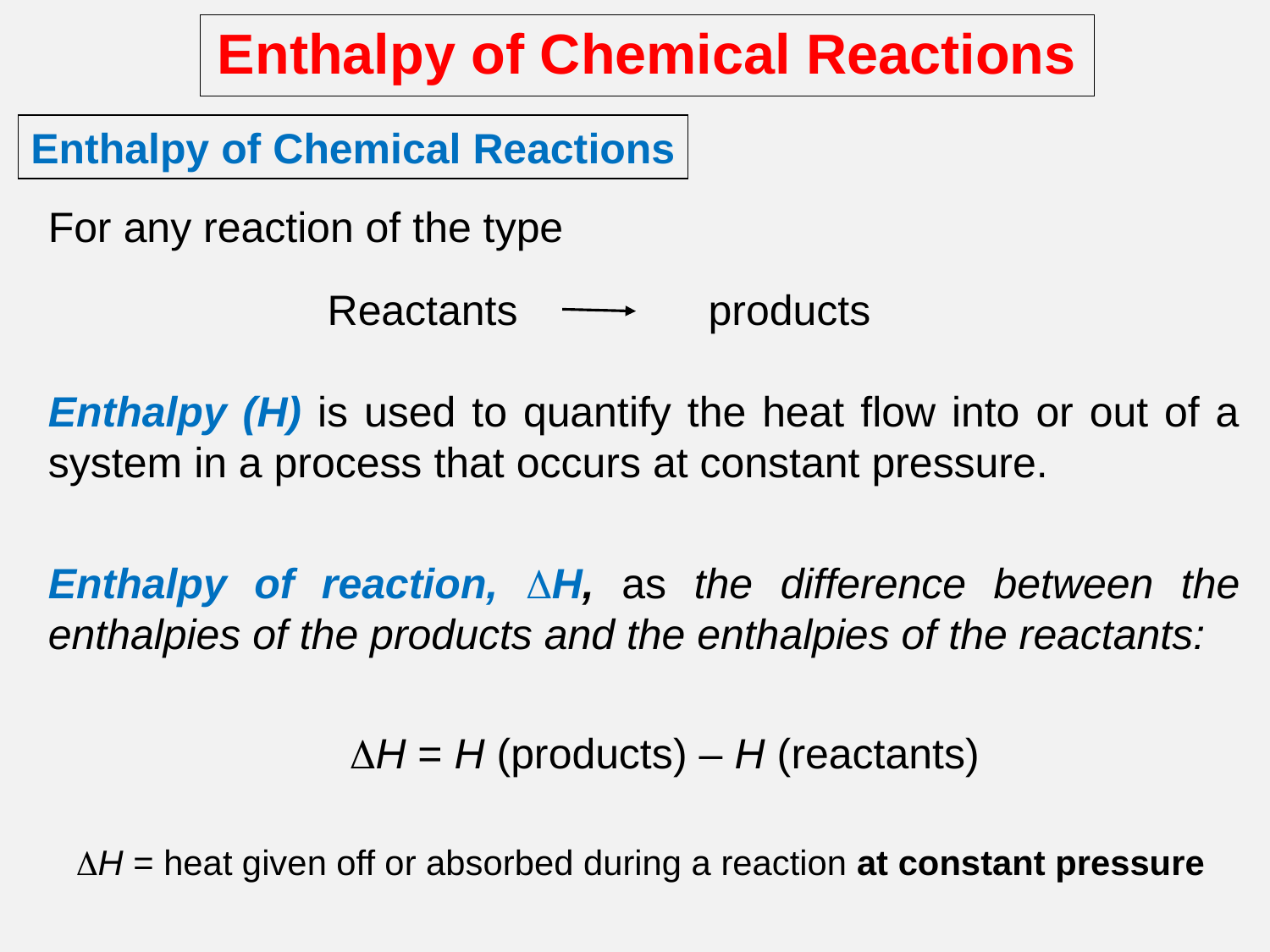

# Enthalpy of Chemical Reactions
Enthalpy of Chemical Reactions
For any reaction of the type
Reactants		products
Enthalpy (H) is used to quantify the heat flow into or out of a system in a process that occurs at constant pressure.
Enthalpy of reaction, ΔH, as the difference between the enthalpies of the products and the enthalpies of the reactants:
ΔH = H (products) – H (reactants)
ΔH = heat given off or absorbed during a reaction at constant pressure